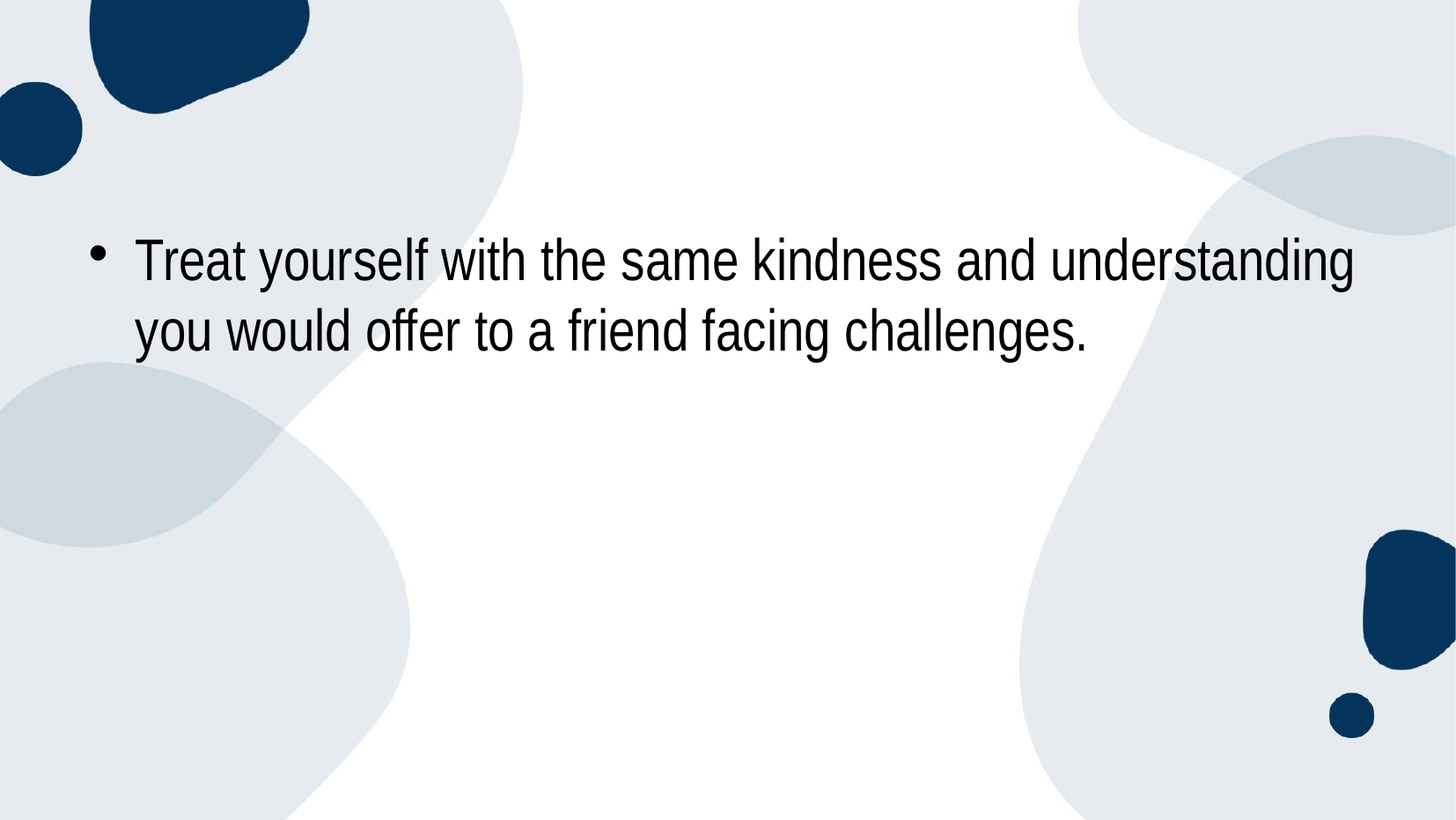

#
Treat yourself with the same kindness and understanding you would offer to a friend facing challenges.